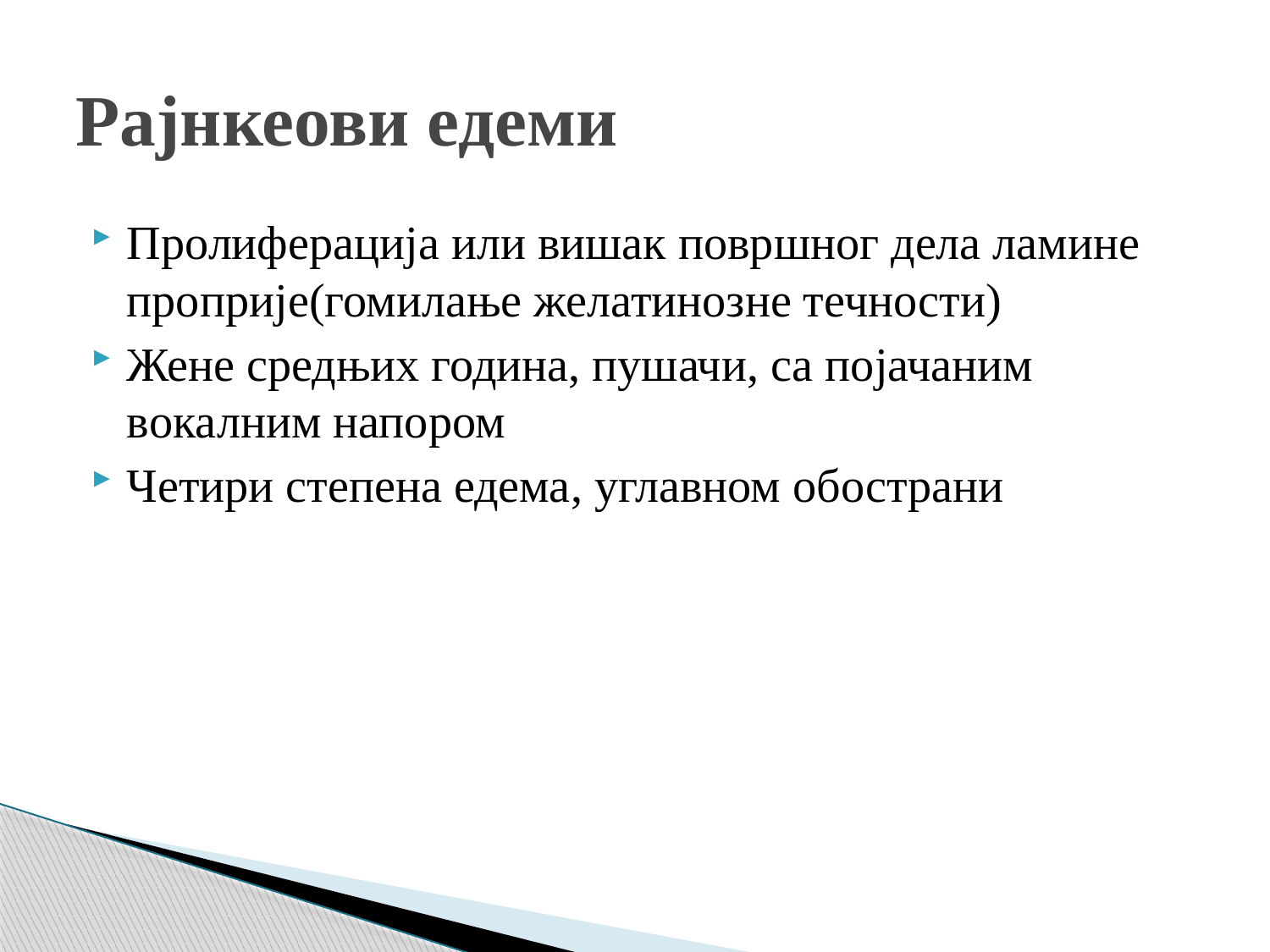

# Рајнкеови едеми
Пролиферација или вишак површног дела ламине проприје(гомилање желатинозне течности)
Жене средњих година, пушачи, са појачаним вокалним напором
Четири степена едема, углавном обострани